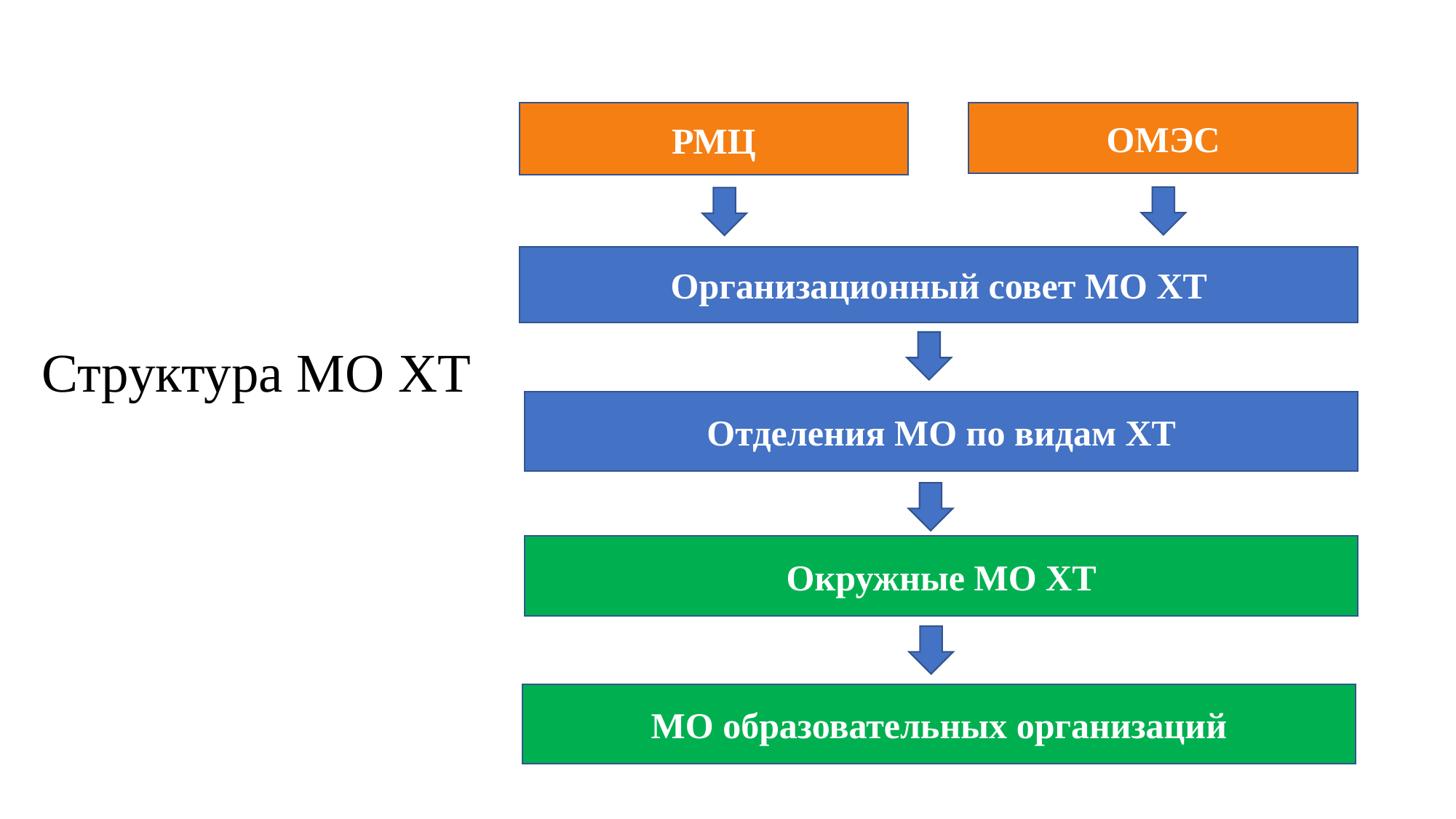

РМЦ
ОМЭС

Организационный совет МО ХТ

Структура МО ХТ
Отделения МО по видам ХТ

Окружные МО ХТ

МО образовательных организаций